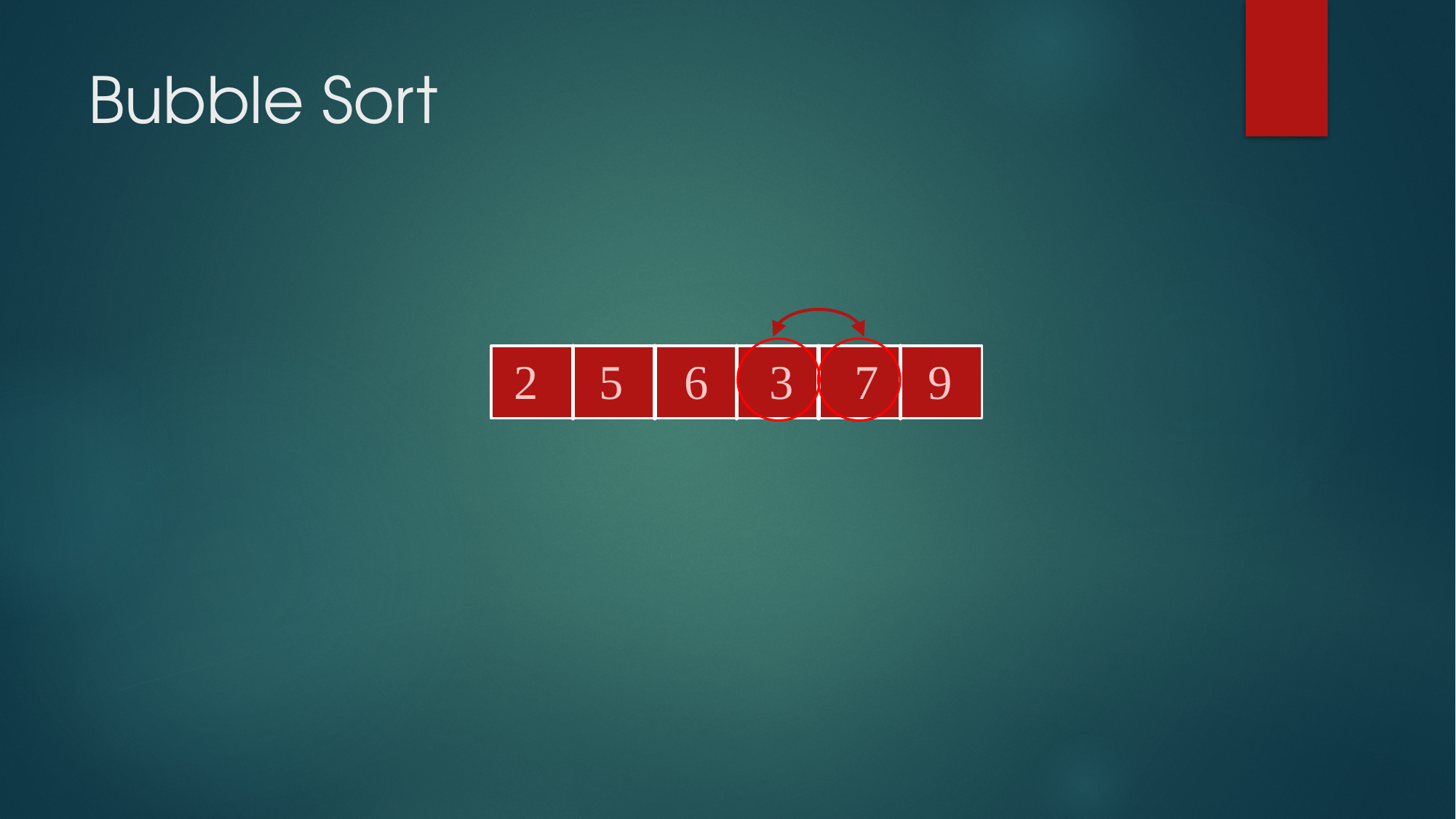

# Bubble Sort

 2     5     6     3     7    9